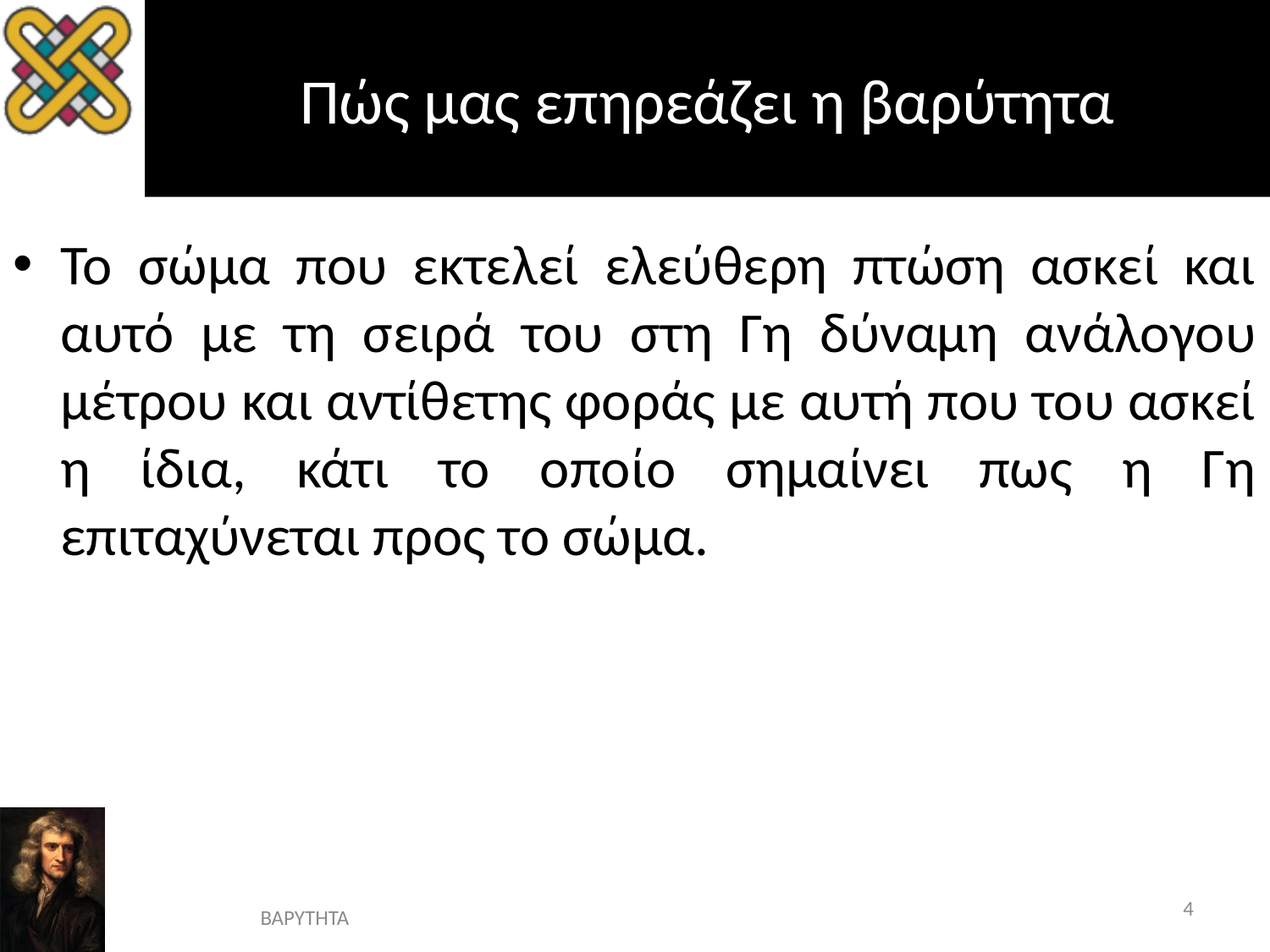

# Πώς μας επηρεάζει η βαρύτητα
Το σώμα που εκτελεί ελεύθερη πτώση ασκεί και αυτό με τη σειρά του στη Γη δύναμη ανάλογου μέτρου και αντίθετης φοράς με αυτή που του ασκεί η ίδια, κάτι το οποίο σημαίνει πως η Γη επιταχύνεται προς το σώμα.
ΒΑΡΥΤΗΤΑ
4